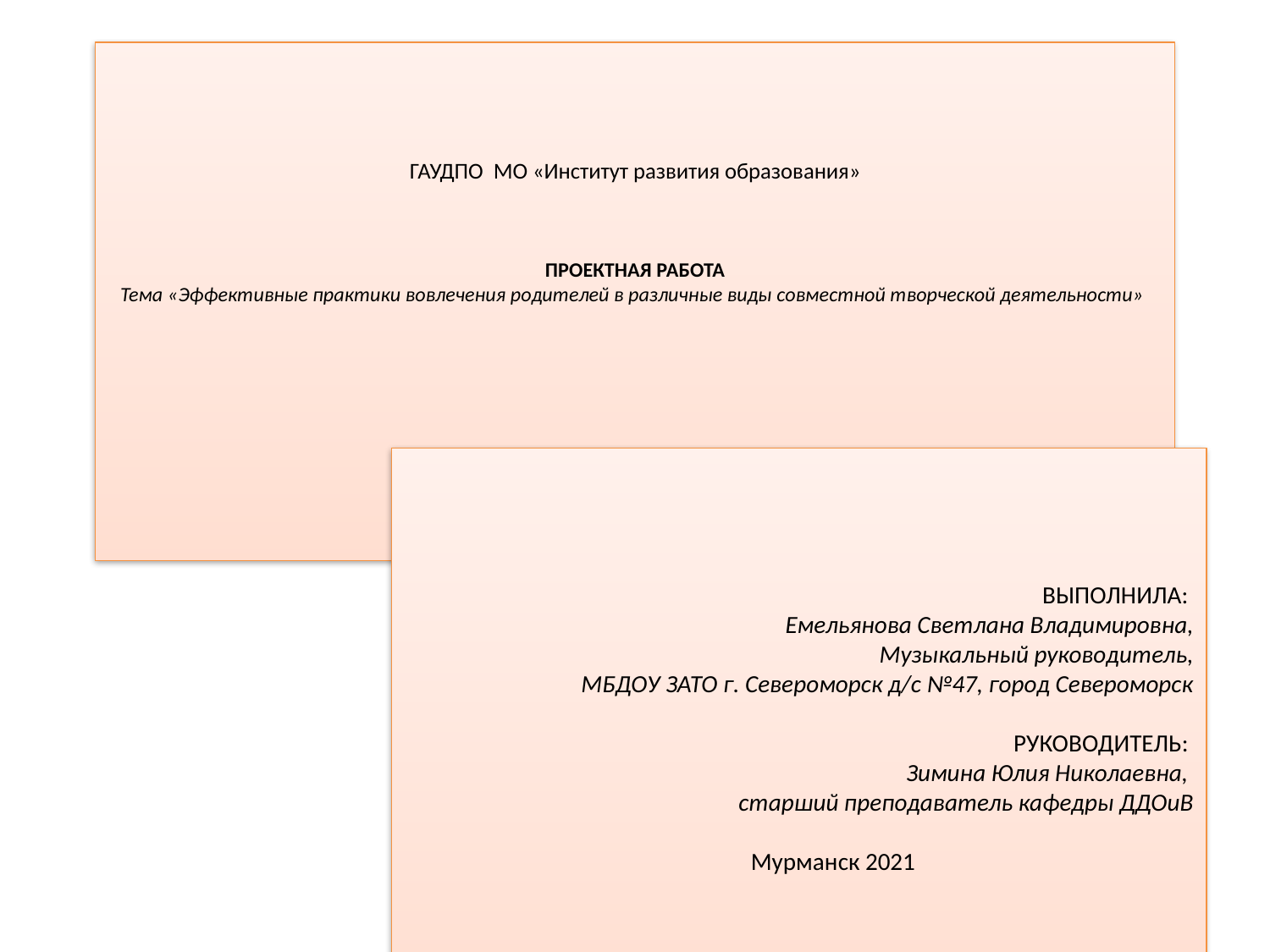

# ГАУДПО  МО «Институт развития образования»     ПРОЕКТНАЯ РАБОТА Тема «Эффективные практики вовлечения родителей в различные виды совместной творческой деятельности»
ВЫПОЛНИЛА:
Емельянова Светлана Владимировна,
Музыкальный руководитель,
 МБДОУ ЗАТО г. Североморск д/с №47, город Североморск
  РУКОВОДИТЕЛЬ:
Зимина Юлия Николаевна,
старший преподаватель кафедры ДДОиВ

  Мурманск 2021